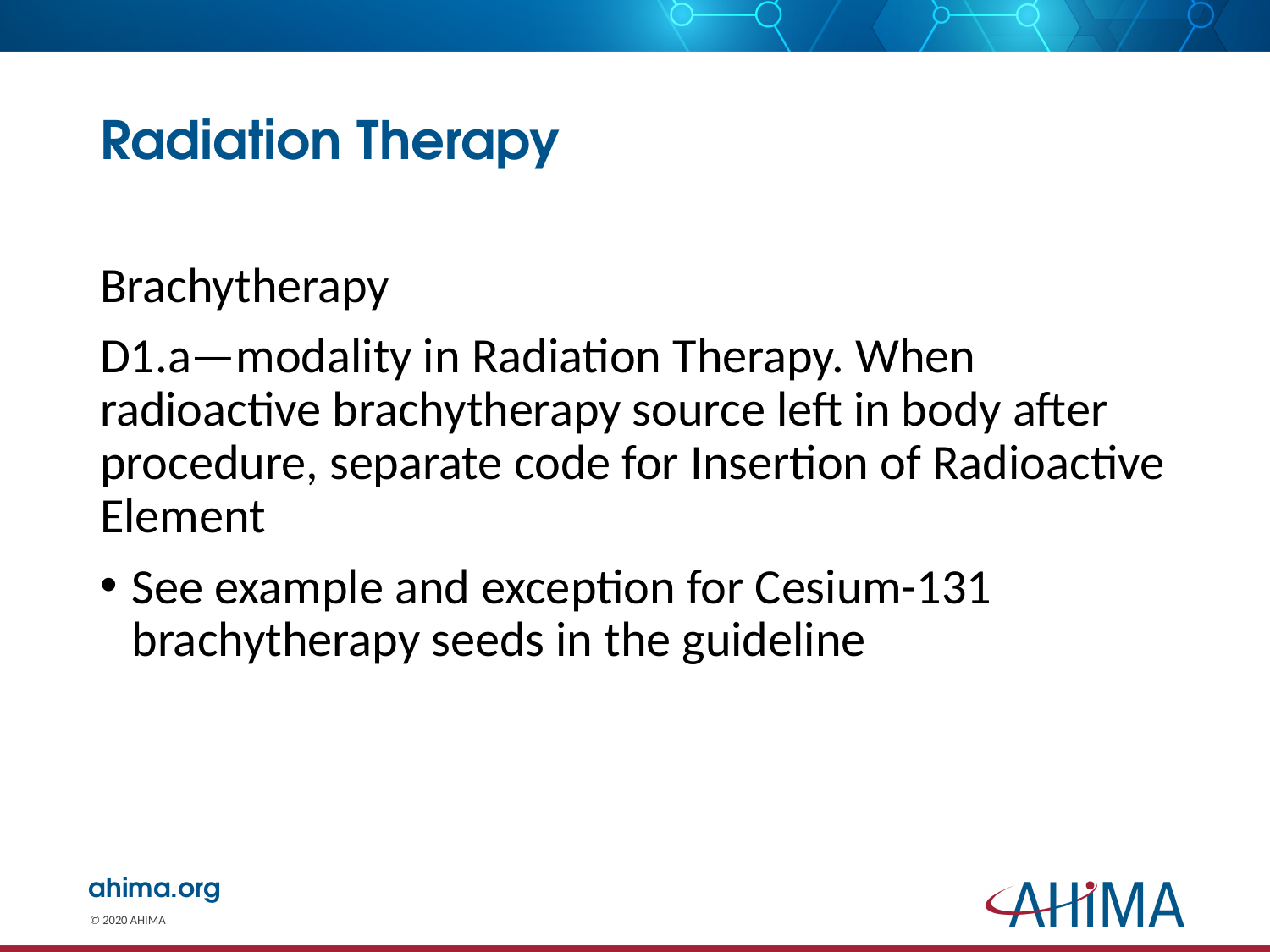

# Radiation Therapy
Brachytherapy
D1.a—modality in Radiation Therapy. When radioactive brachytherapy source left in body after procedure, separate code for Insertion of Radioactive Element
See example and exception for Cesium-131 brachytherapy seeds in the guideline